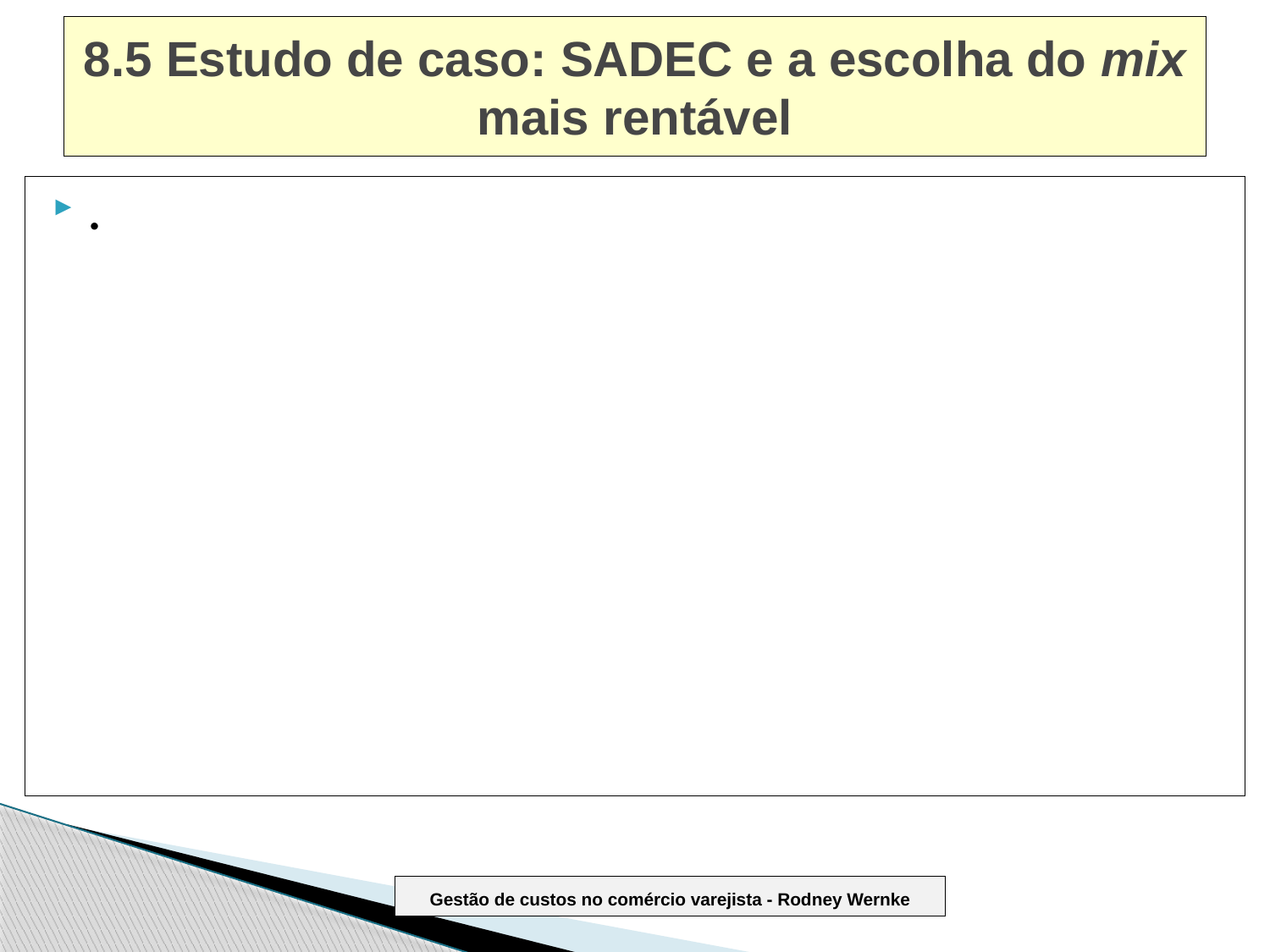

# 8.5 Estudo de caso: SADEC e a escolha do mix mais rentável
.
Gestão de custos no comércio varejista - Rodney Wernke